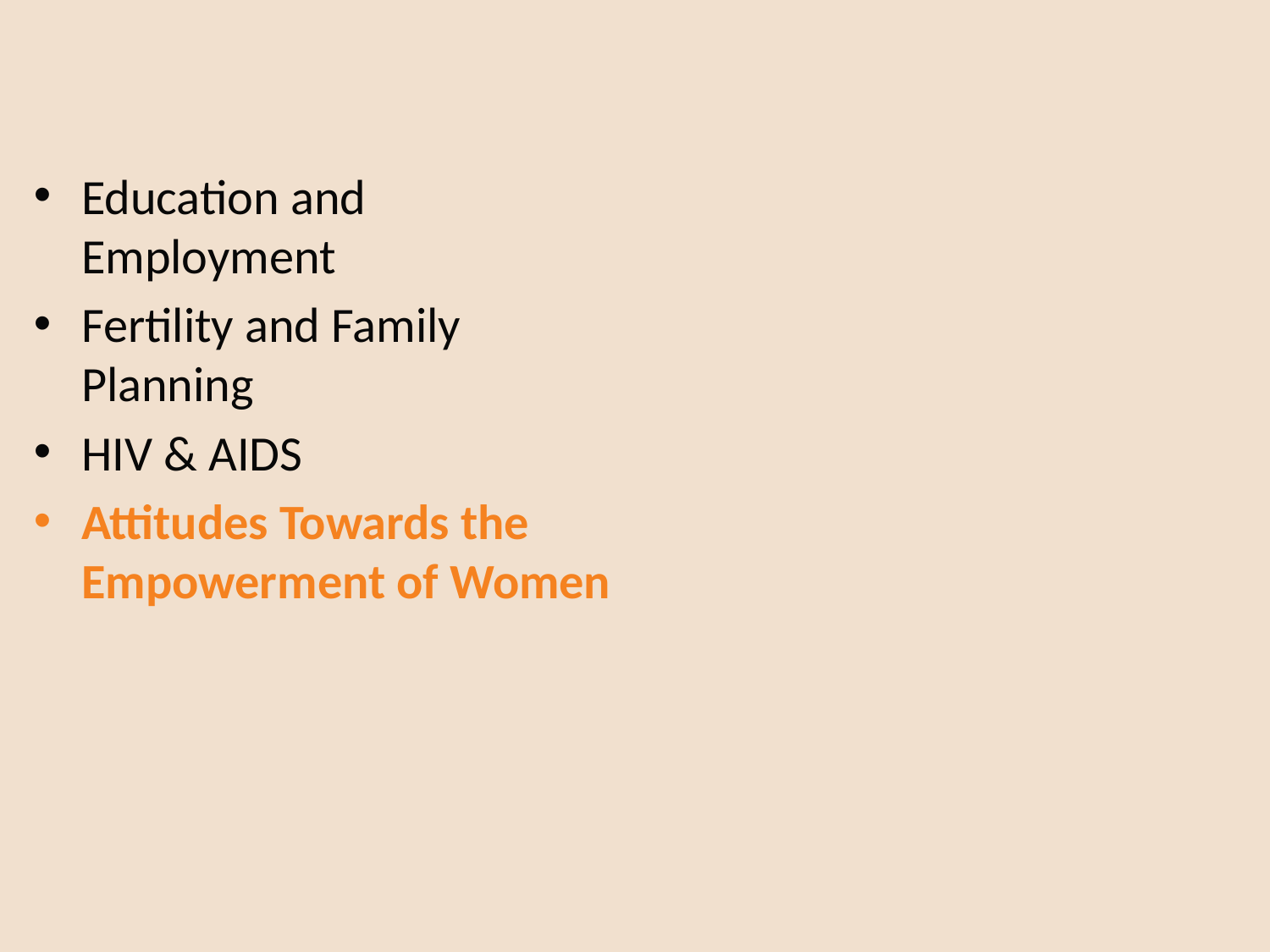

Education and Employment
Fertility and Family Planning
HIV & AIDS
Attitudes Towards the Empowerment of Women